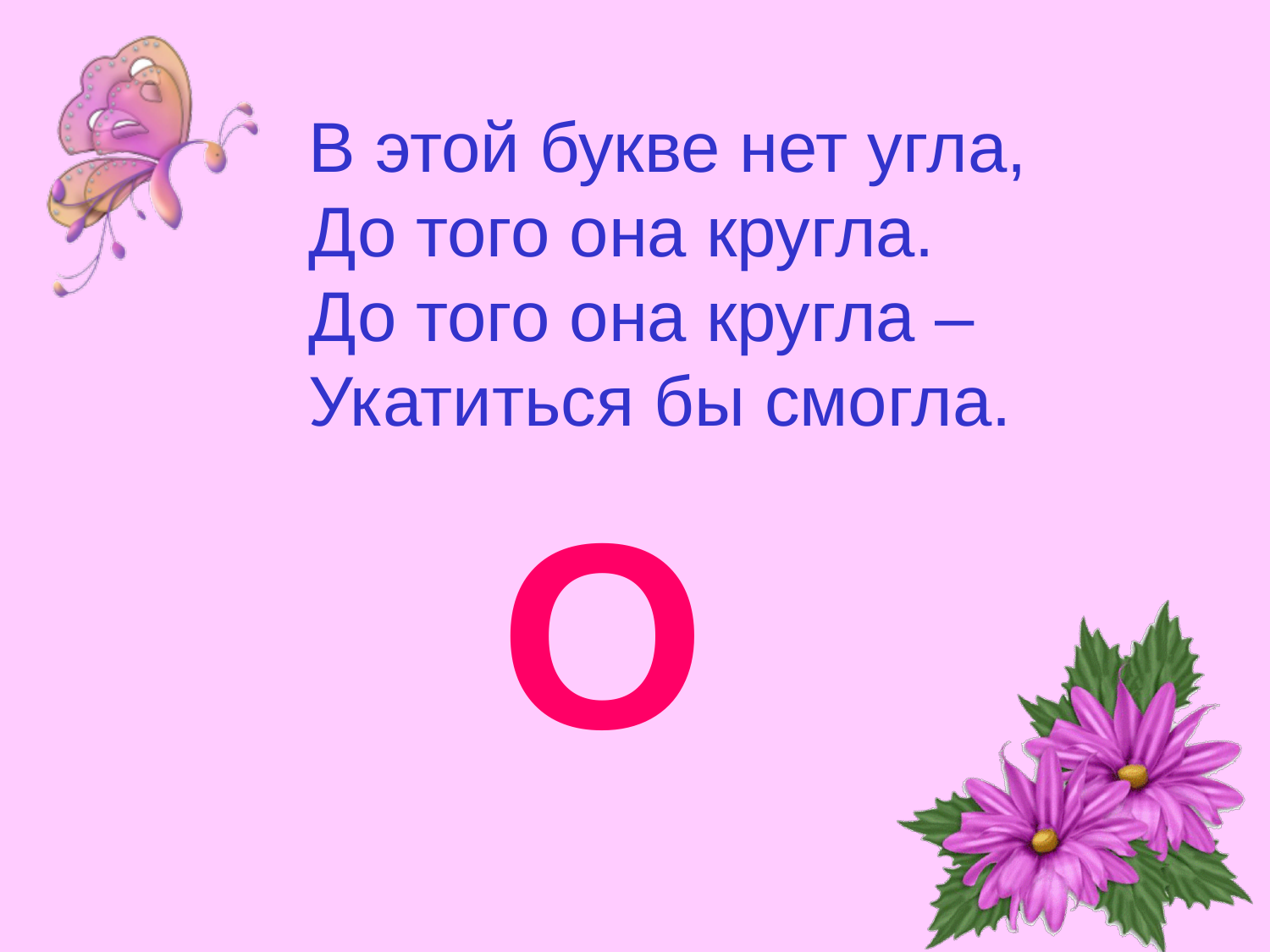

В этой букве нет угла,
До того она кругла.
До того она кругла –
Укатиться бы смогла.
О